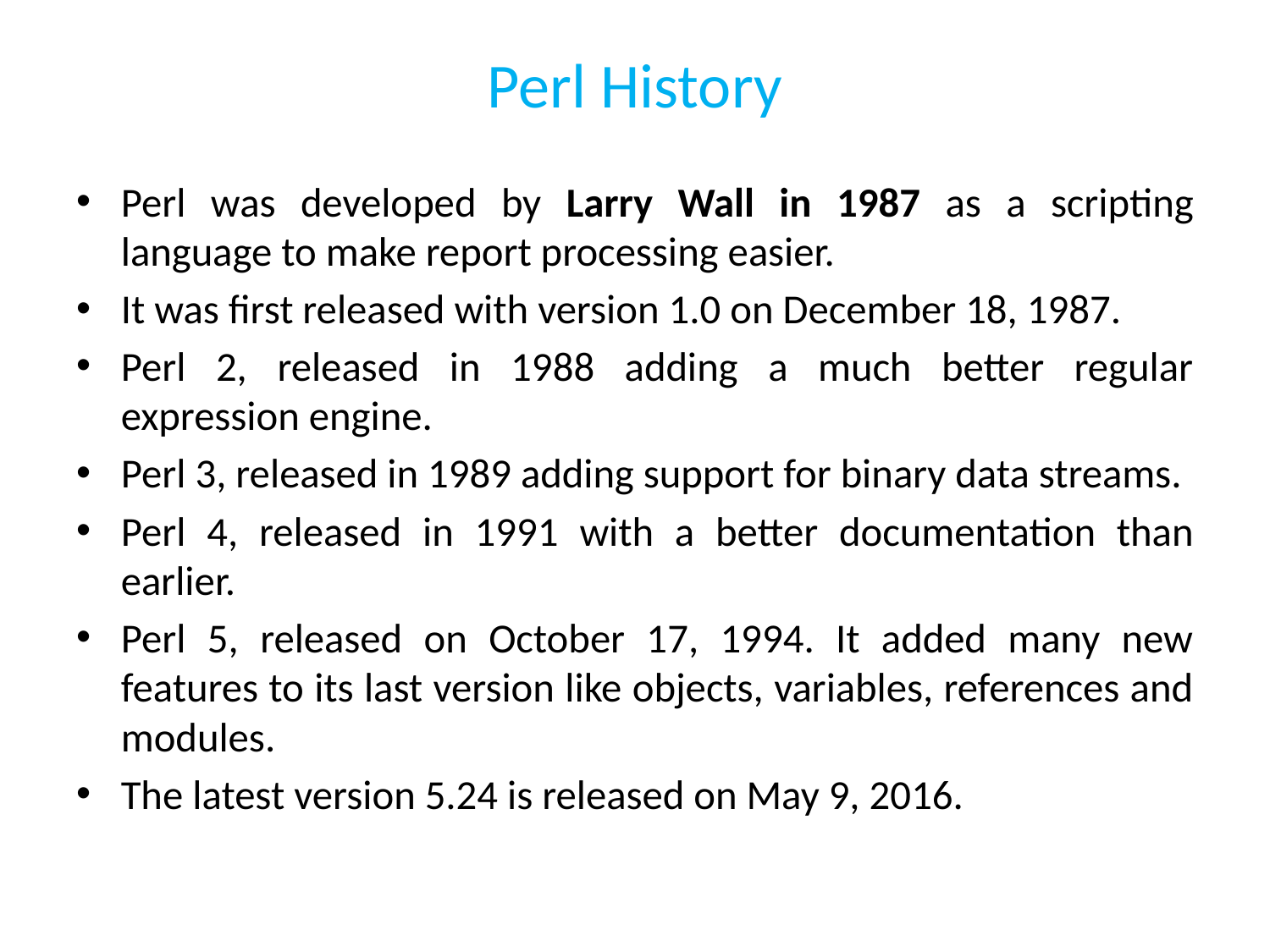

# Perl History
Perl was developed by Larry Wall in 1987 as a scripting language to make report processing easier.
It was first released with version 1.0 on December 18, 1987.
Perl 2, released in 1988 adding a much better regular expression engine.
Perl 3, released in 1989 adding support for binary data streams.
Perl 4, released in 1991 with a better documentation than earlier.
Perl 5, released on October 17, 1994. It added many new features to its last version like objects, variables, references and modules.
The latest version 5.24 is released on May 9, 2016.